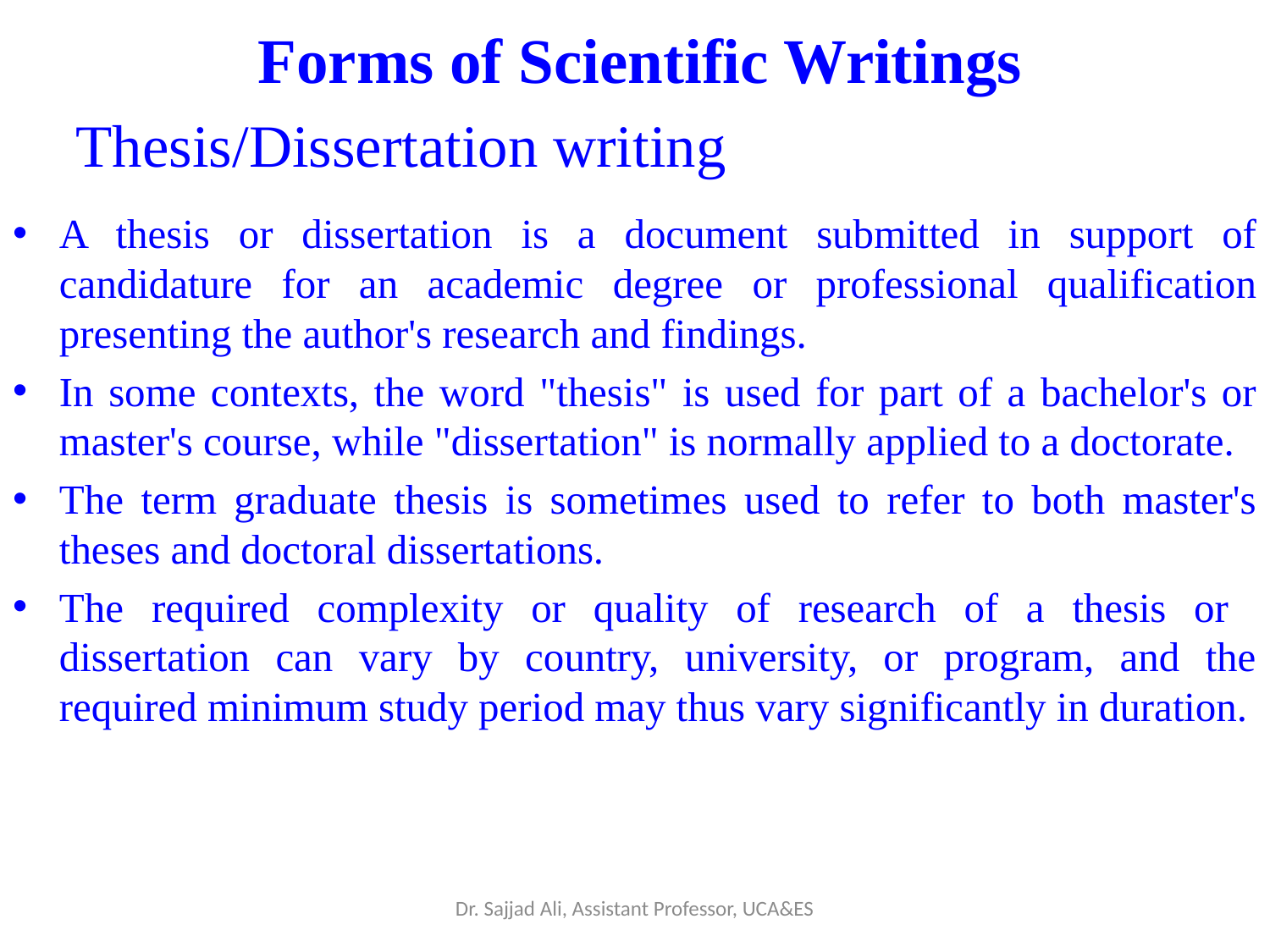

Forms of Scientific Writings
Thesis/Dissertation writing
A thesis or dissertation is a document submitted in support of candidature for an academic degree or professional qualification presenting the author's research and findings.
In some contexts, the word "thesis" is used for part of a bachelor's or master's course, while "dissertation" is normally applied to a doctorate.
The term graduate thesis is sometimes used to refer to both master's theses and doctoral dissertations.
The required complexity or quality of research of a thesis or  dissertation can vary by country, university, or program, and the required minimum study period may thus vary significantly in duration.
Dr. Sajjad Ali, Assistant Professor, UCA&ES